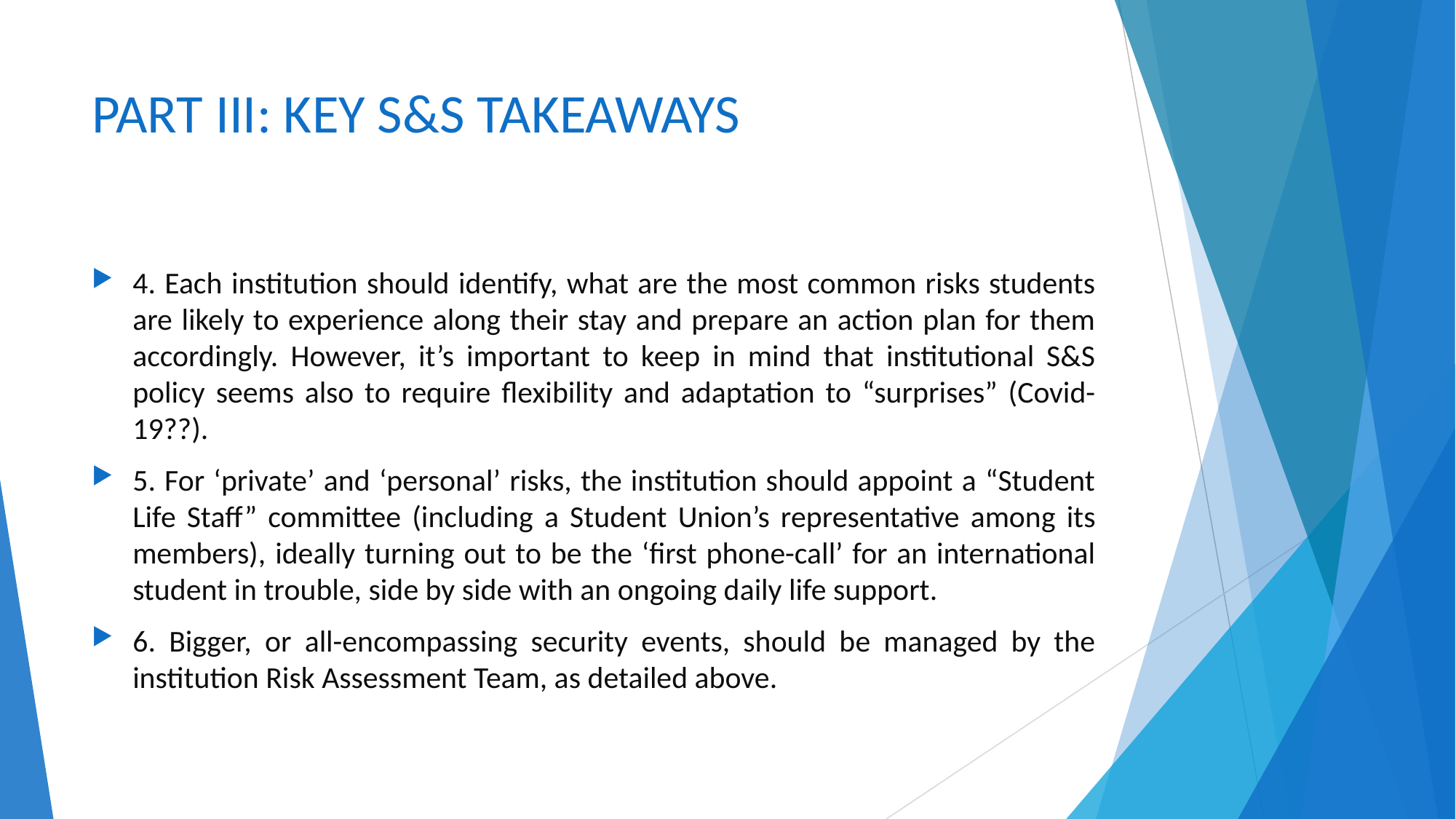

# PART III: KEY S&S TAKEAWAYS
4. Each institution should identify, what are the most common risks students are likely to experience along their stay and prepare an action plan for them accordingly. However, it’s important to keep in mind that institutional S&S policy seems also to require flexibility and adaptation to “surprises” (Covid-19??).
5. For ‘private’ and ‘personal’ risks, the institution should appoint a “Student Life Staff” committee (including a Student Union’s representative among its members), ideally turning out to be the ‘first phone-call’ for an international student in trouble, side by side with an ongoing daily life support.
6. Bigger, or all-encompassing security events, should be managed by the institution Risk Assessment Team, as detailed above.